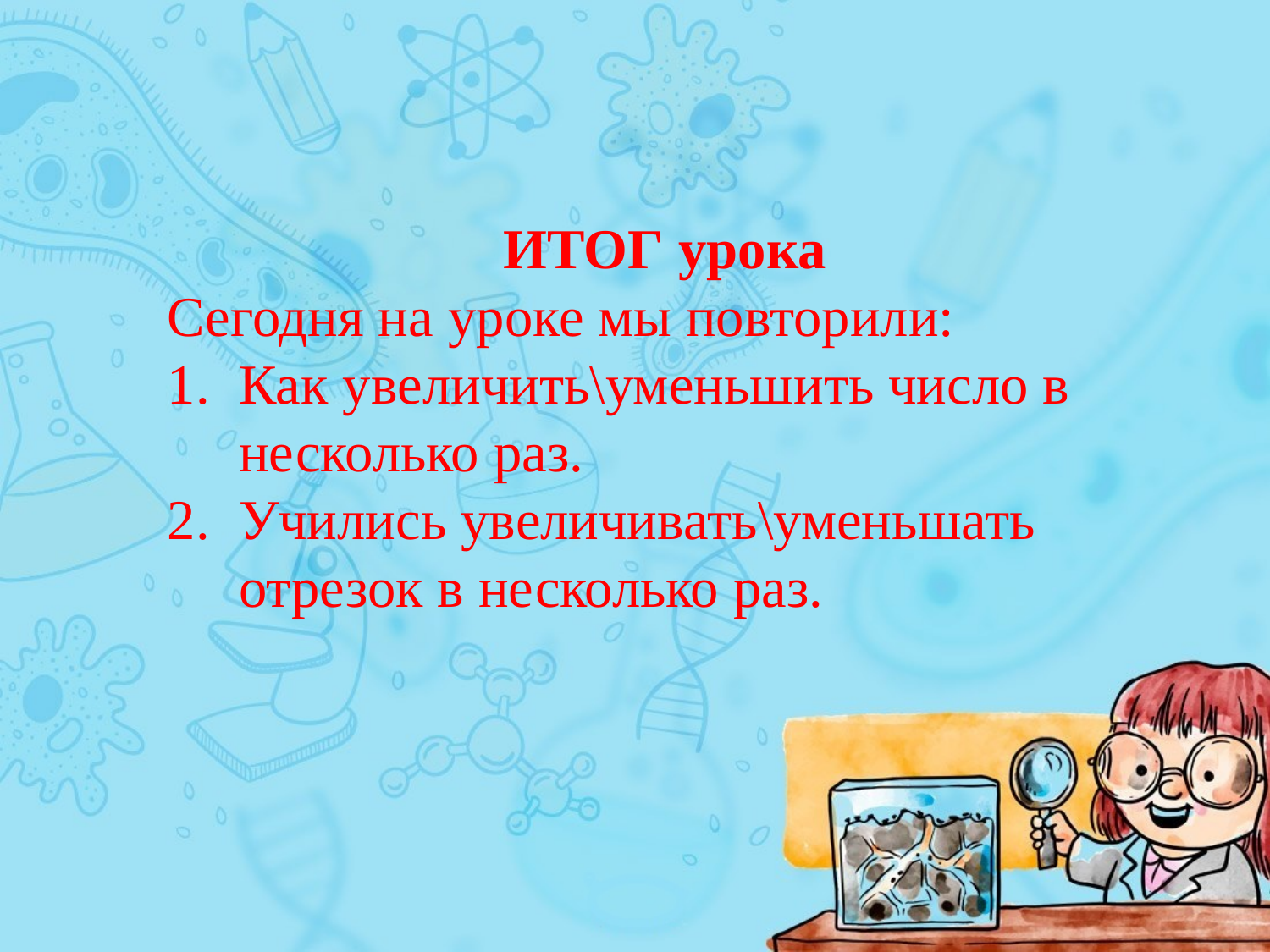

ИТОГ урока
Сегодня на уроке мы повторили:
Как увеличить\уменьшить число в несколько раз.
Учились увеличивать\уменьшать отрезок в несколько раз.